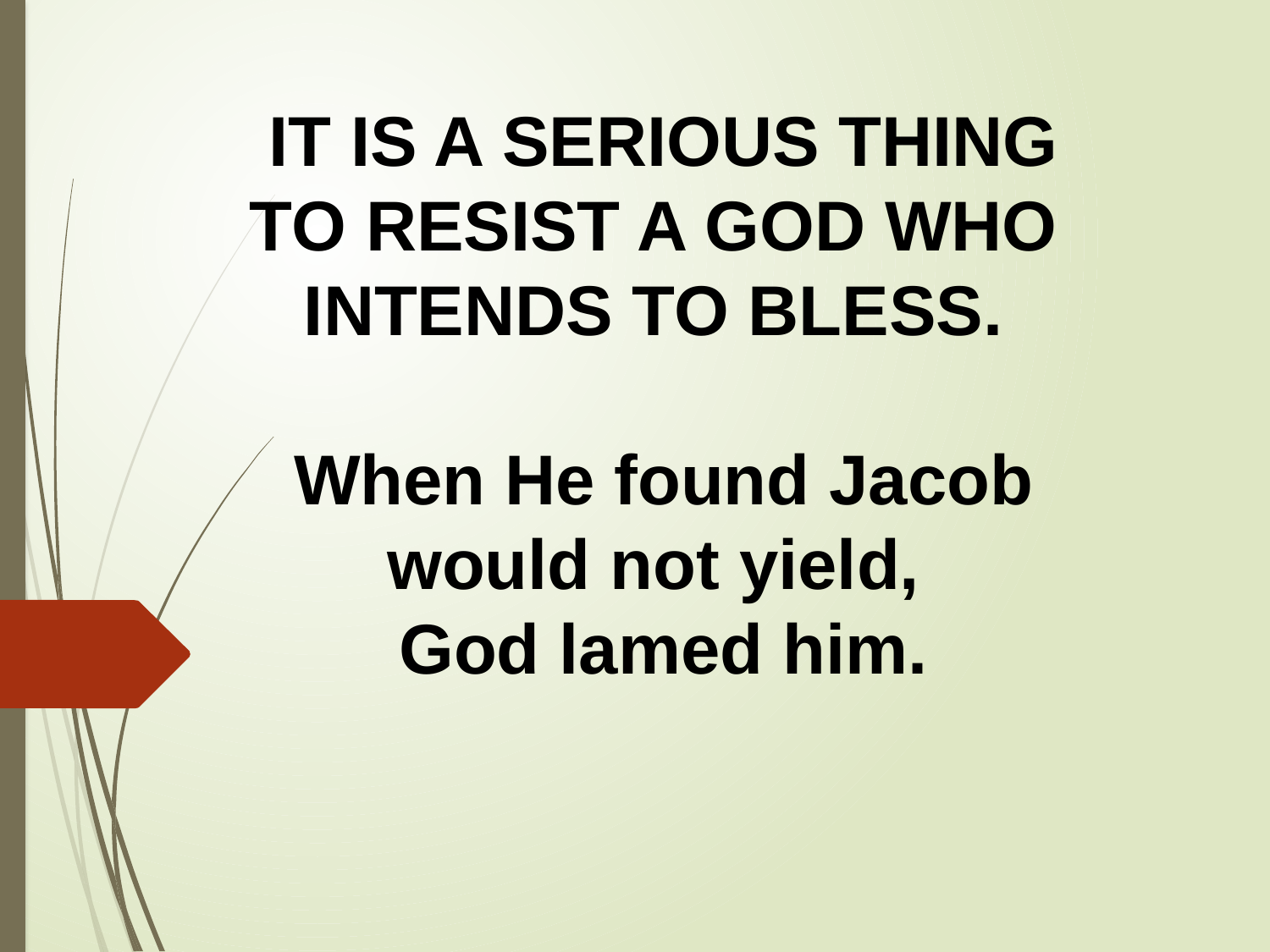

IT IS A SERIOUS THING TO RESIST A GOD WHO  INTENDS TO BLESS.

When He found Jacob would not yield,
God lamed him.